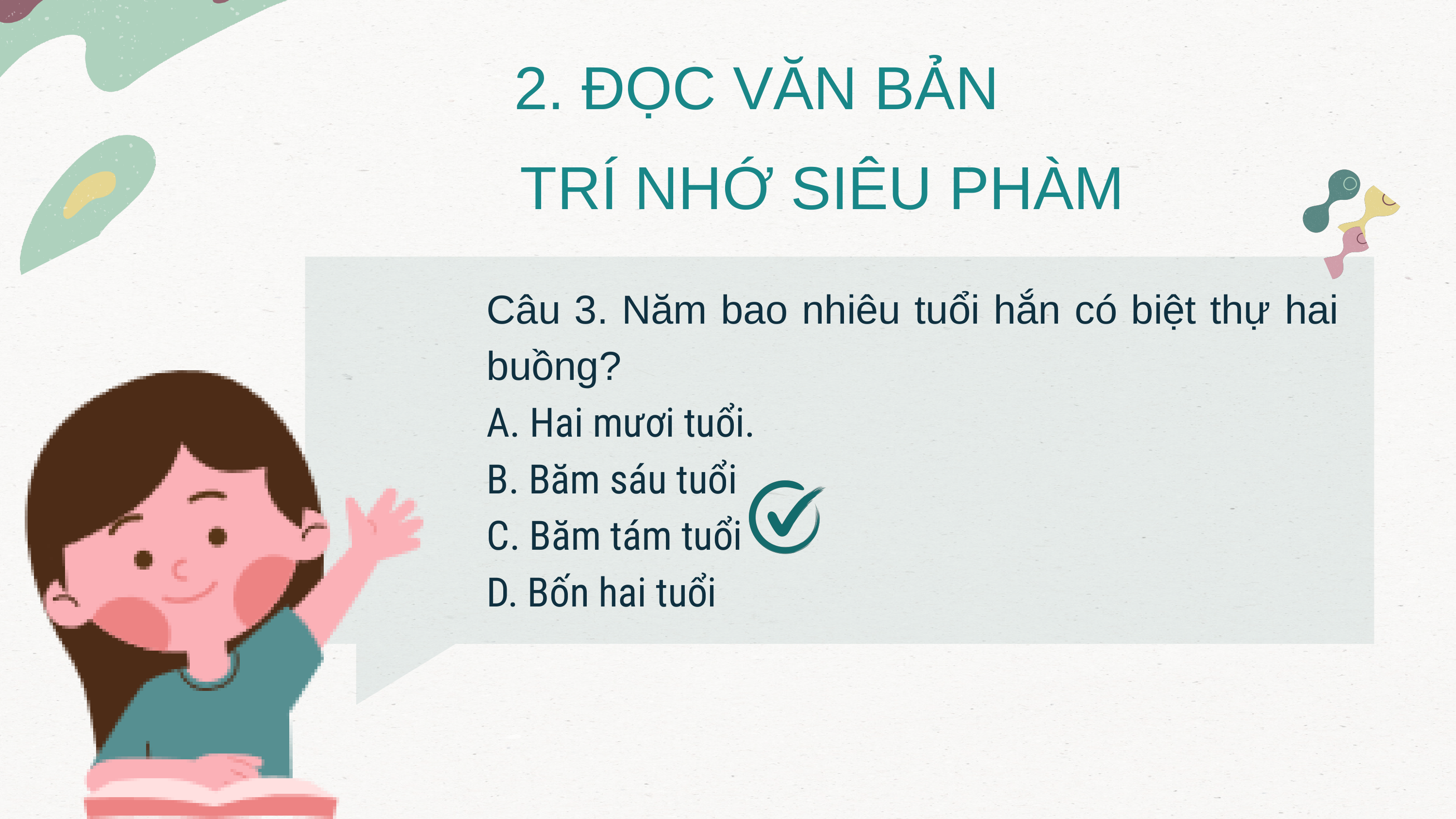

2. ĐỌC VĂN BẢN
TRÍ NHỚ SIÊU PHÀM

Câu 3. Năm bao nhiêu tuổi hắn có biệt thự hai buồng?
A. Hai mươi tuổi.
B. Băm sáu tuổi
C. Băm tám tuổi
D. Bốn hai tuổi